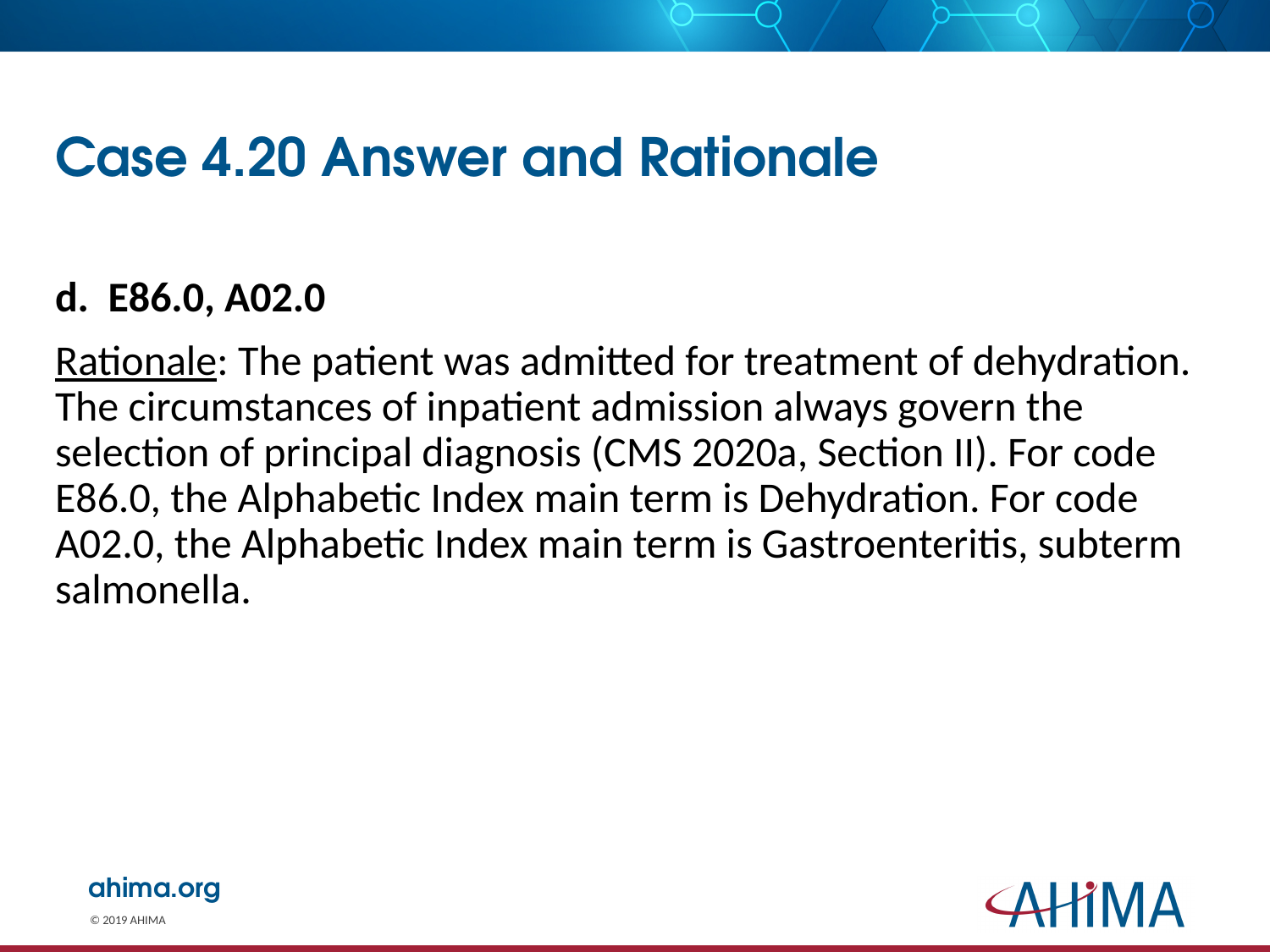

# Case 4.20 Answer and Rationale

d.  E86.0, A02.0
Rationale: The patient was admitted for treatment of dehydration. The circumstances of inpatient admission always govern the selection of principal diagnosis (CMS 2020a, Section II). For code E86.0, the Alphabetic Index main term is Dehydration. For code A02.0, the Alphabetic Index main term is Gastroenteritis, subterm salmonella.